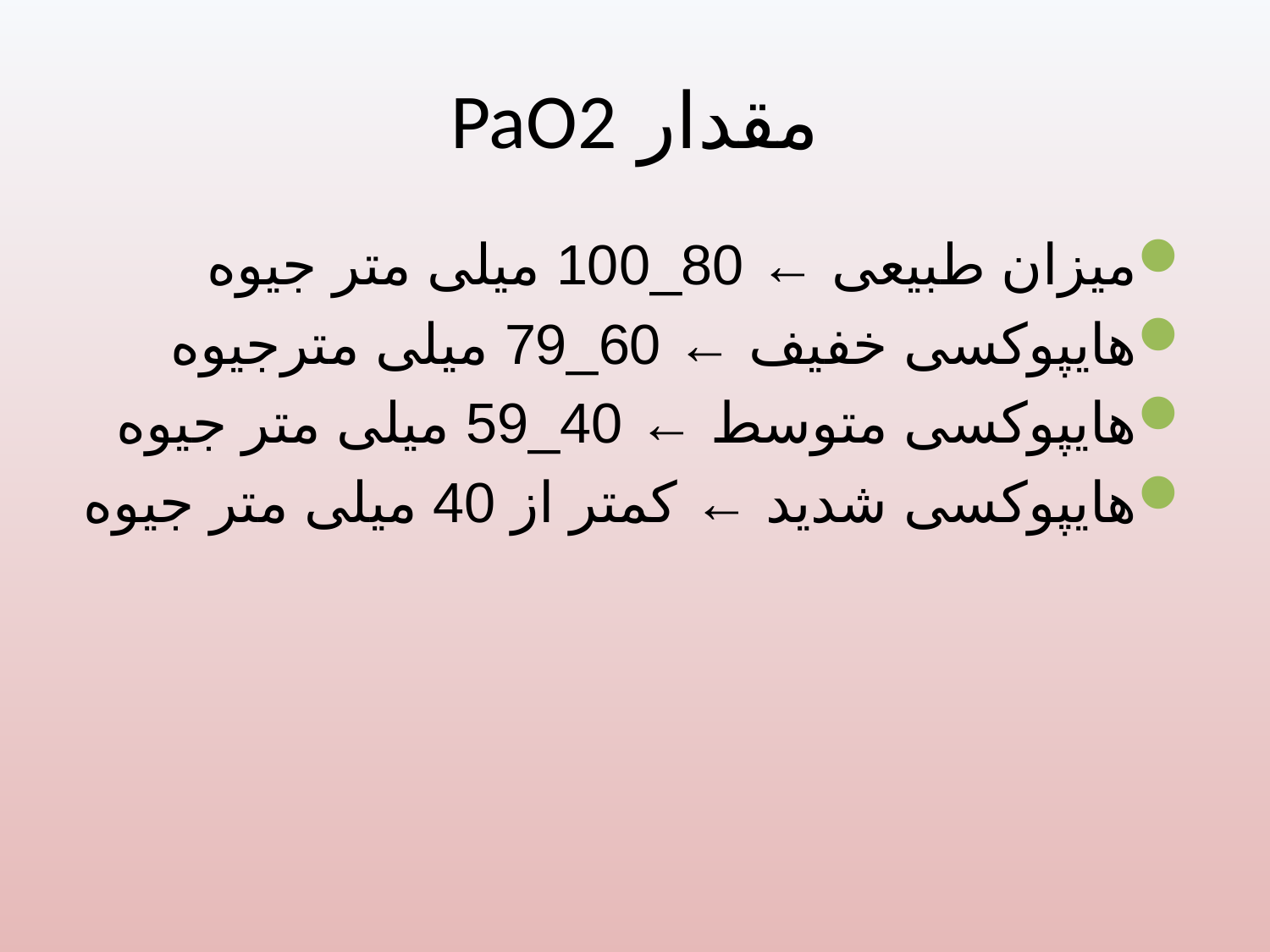

# مقدار PaO2
میزان طبیعی ← 80_100 میلی متر جیوه
هایپوکسی خفیف ← 60_79 میلی مترجیوه
هایپوکسی متوسط ← 40_59 میلی متر جیوه
هایپوکسی شدید ← کمتر از 40 میلی متر جیوه